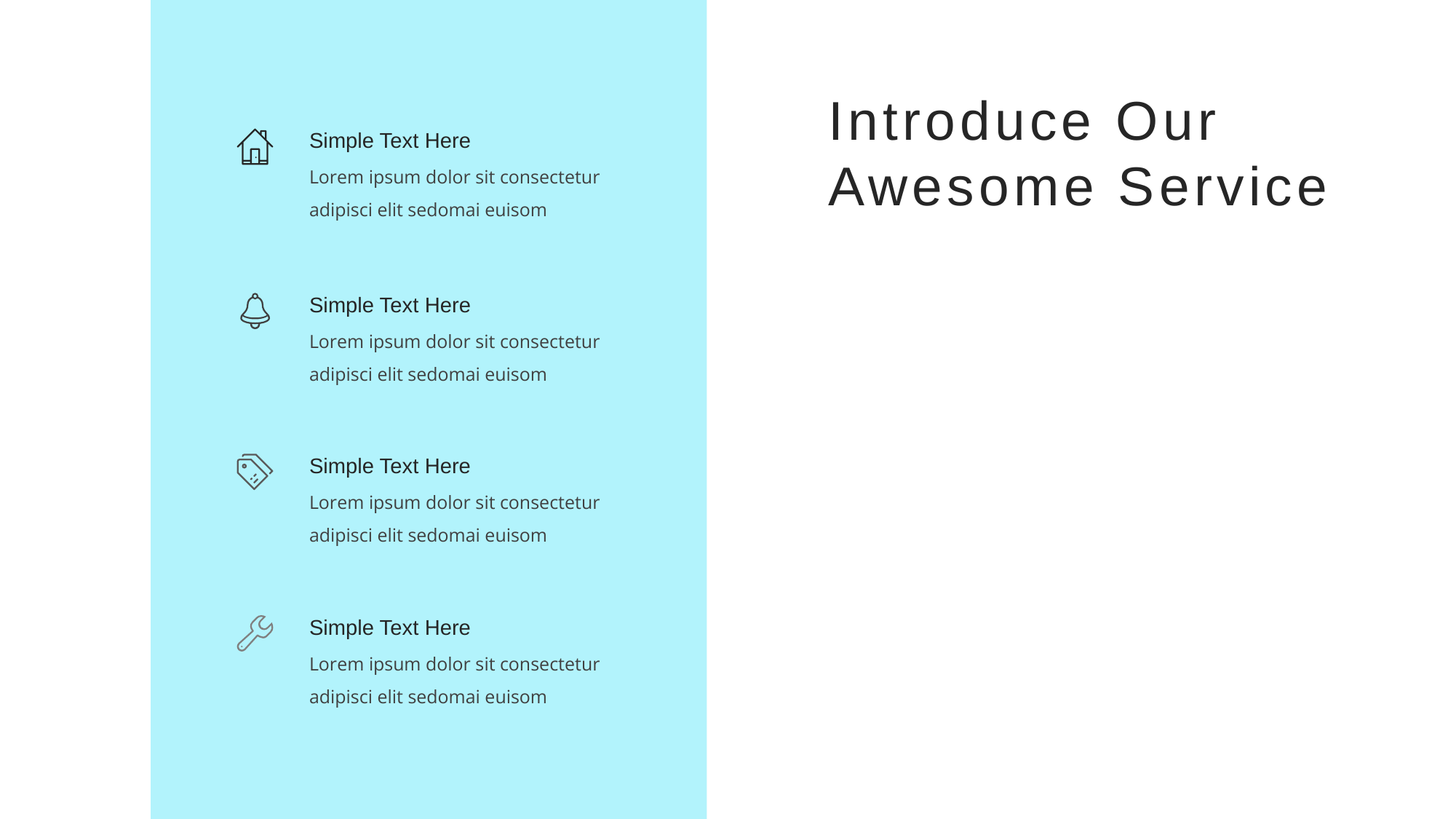

Introduce Our Awesome Service
Simple Text Here

Lorem ipsum dolor sit consectetur adipisci elit sedomai euisom
Simple Text Here

Lorem ipsum dolor sit consectetur adipisci elit sedomai euisom

Simple Text Here

Lorem ipsum dolor sit consectetur adipisci elit sedomai euisom
Simple Text Here

Lorem ipsum dolor sit consectetur adipisci elit sedomai euisom